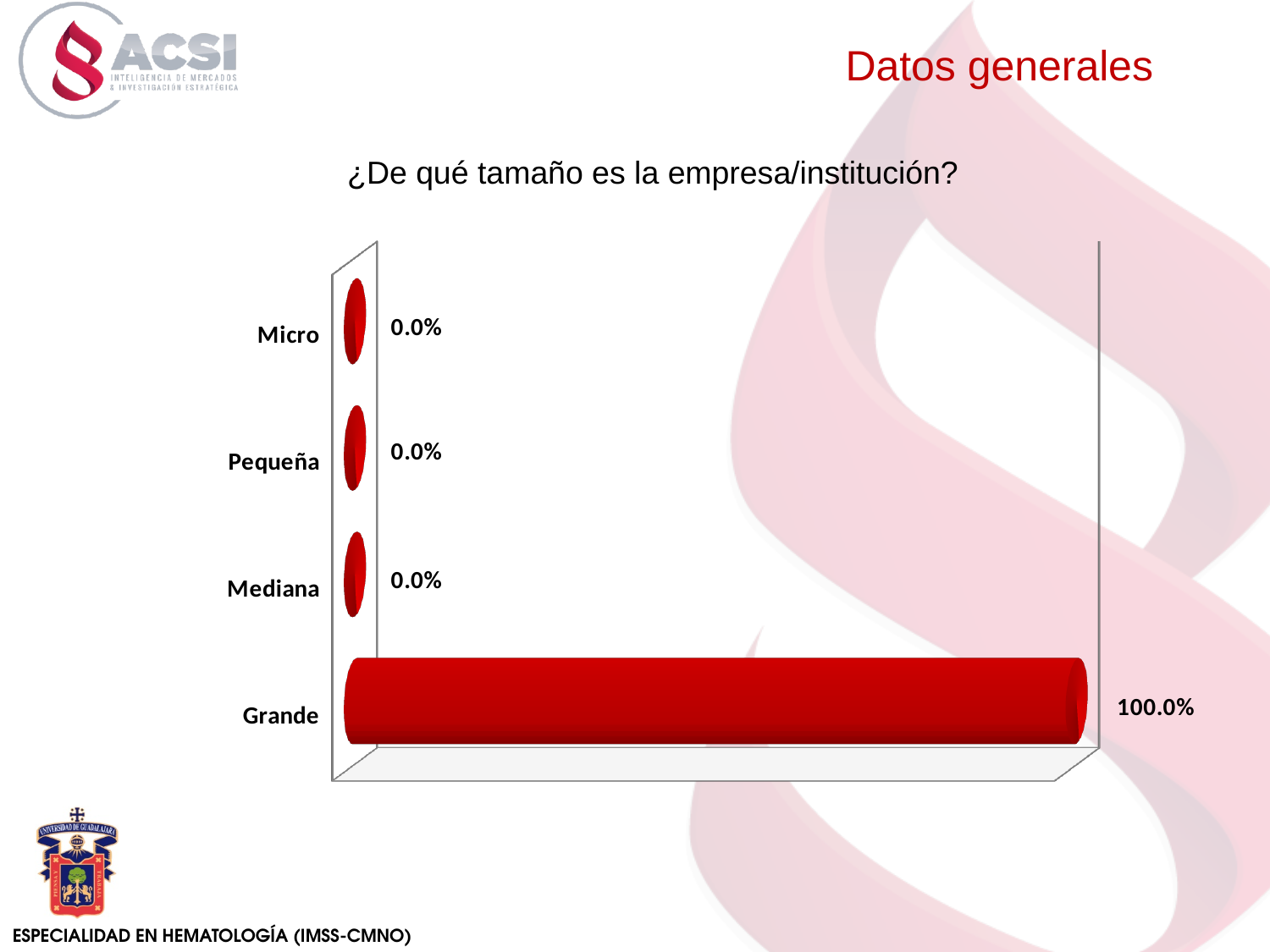

Datos generales

[unsupported chart]

¿De qué tamaño es la empresa/institución?